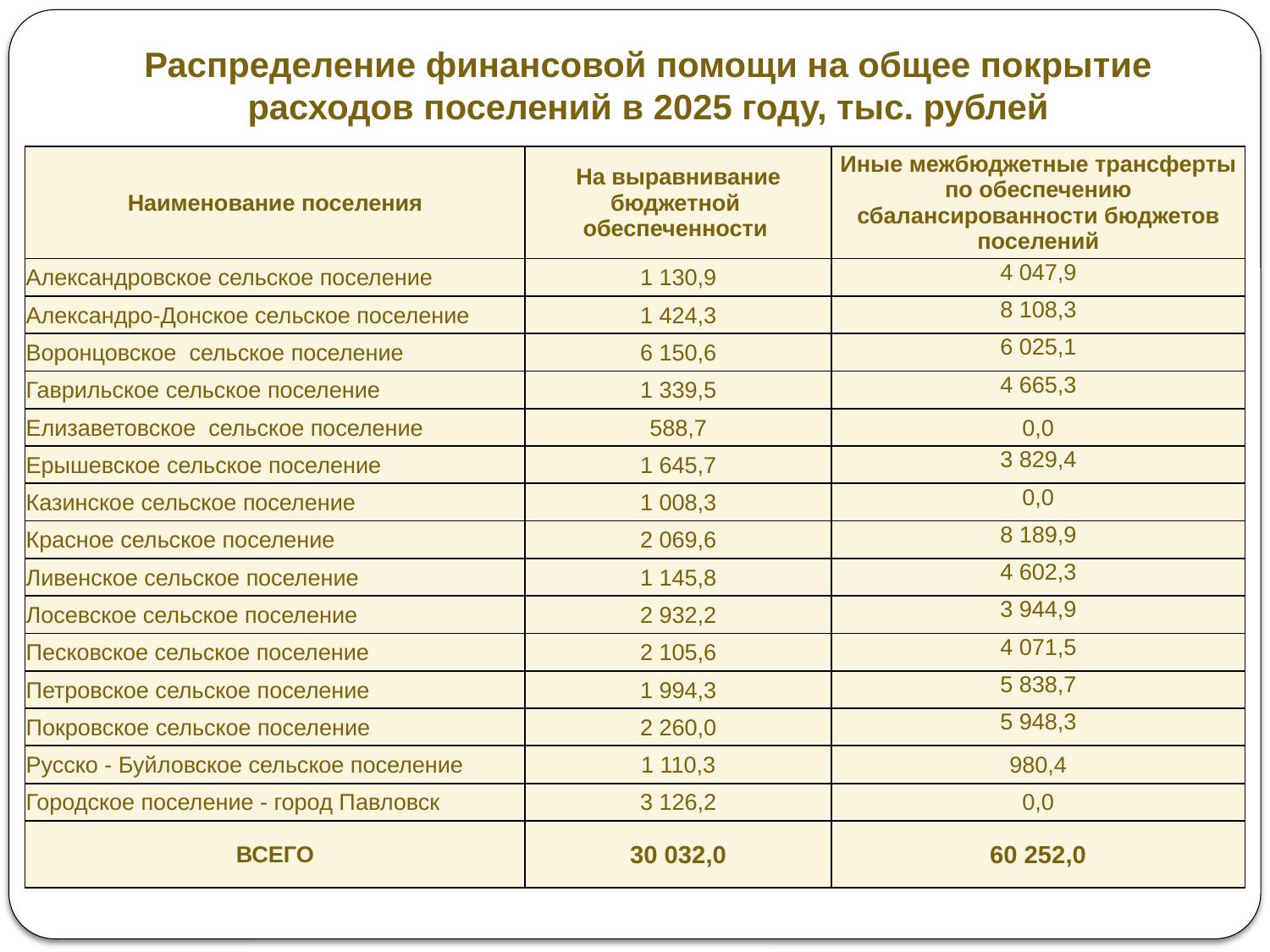

Распределение финансовой помощи на общее покрытие расходов поселений в 2025 году, тыс. рублей
| Наименование поселения | На выравнивание бюджетной обеспеченности | Иные межбюджетные трансферты по обеспечению сбалансированности бюджетов поселений |
| --- | --- | --- |
| Александровское сельское поселение | 1 130,9 | 4 047,9 |
| Александро-Донское сельское поселение | 1 424,3 | 8 108,3 |
| Воронцовское сельское поселение | 6 150,6 | 6 025,1 |
| Гаврильское сельское поселение | 1 339,5 | 4 665,3 |
| Елизаветовское сельское поселение | 588,7 | 0,0 |
| Ерышевское сельское поселение | 1 645,7 | 3 829,4 |
| Казинское сельское поселение | 1 008,3 | 0,0 |
| Красное сельское поселение | 2 069,6 | 8 189,9 |
| Ливенское сельское поселение | 1 145,8 | 4 602,3 |
| Лосевское сельское поселение | 2 932,2 | 3 944,9 |
| Песковское сельское поселение | 2 105,6 | 4 071,5 |
| Петровское сельское поселение | 1 994,3 | 5 838,7 |
| Покровское сельское поселение | 2 260,0 | 5 948,3 |
| Русско - Буйловское сельское поселение | 1 110,3 | 980,4 |
| Городское поселение - город Павловск | 3 126,2 | 0,0 |
| ВСЕГО | 30 032,0 | 60 252,0 |